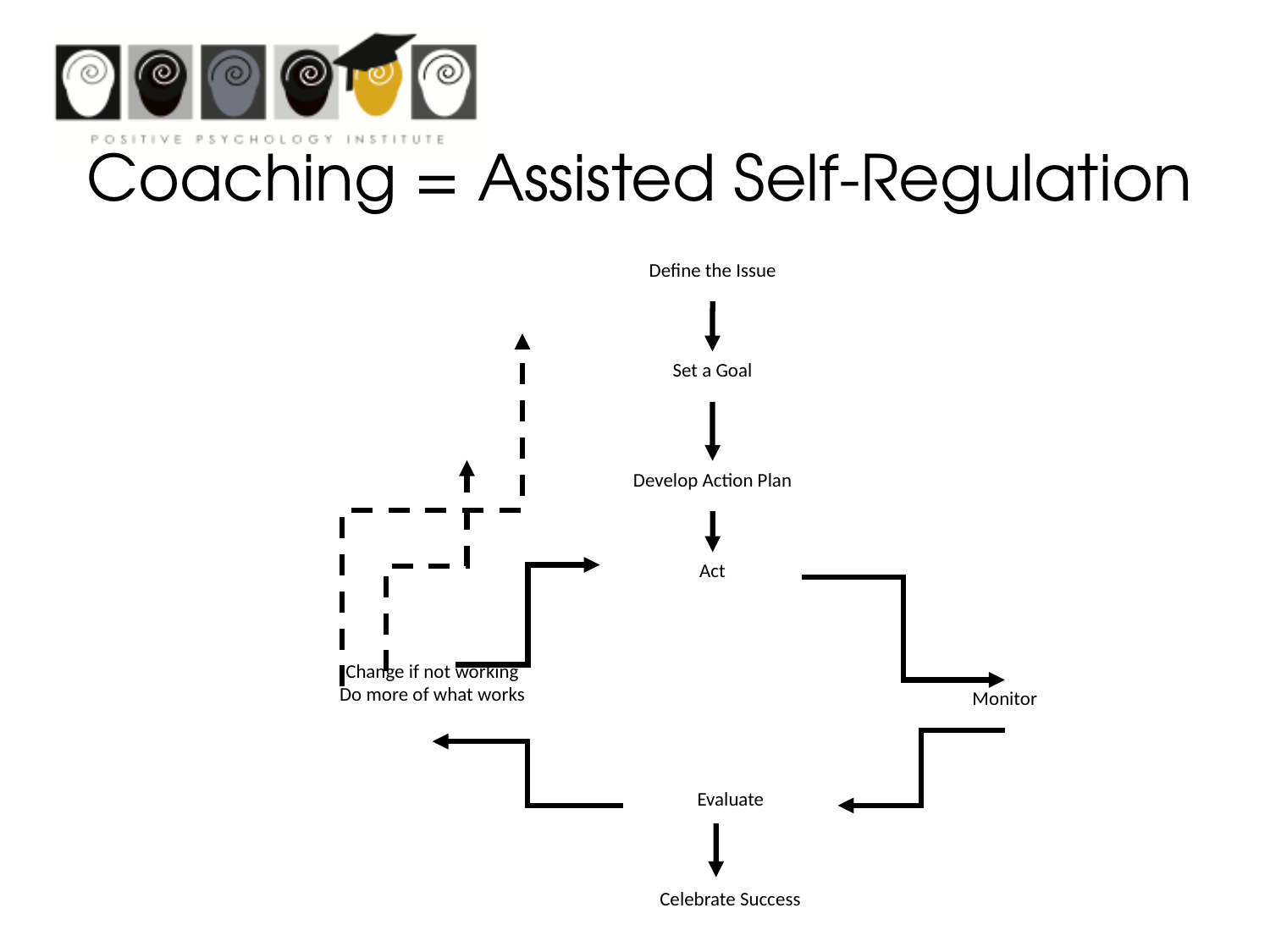

Coaching = Assisted Self-Regulation

Define the Issue
Set a Goal
Develop Action Plan
Act
Change if not working
Do more of what works
Monitor
Evaluate
Celebrate Success